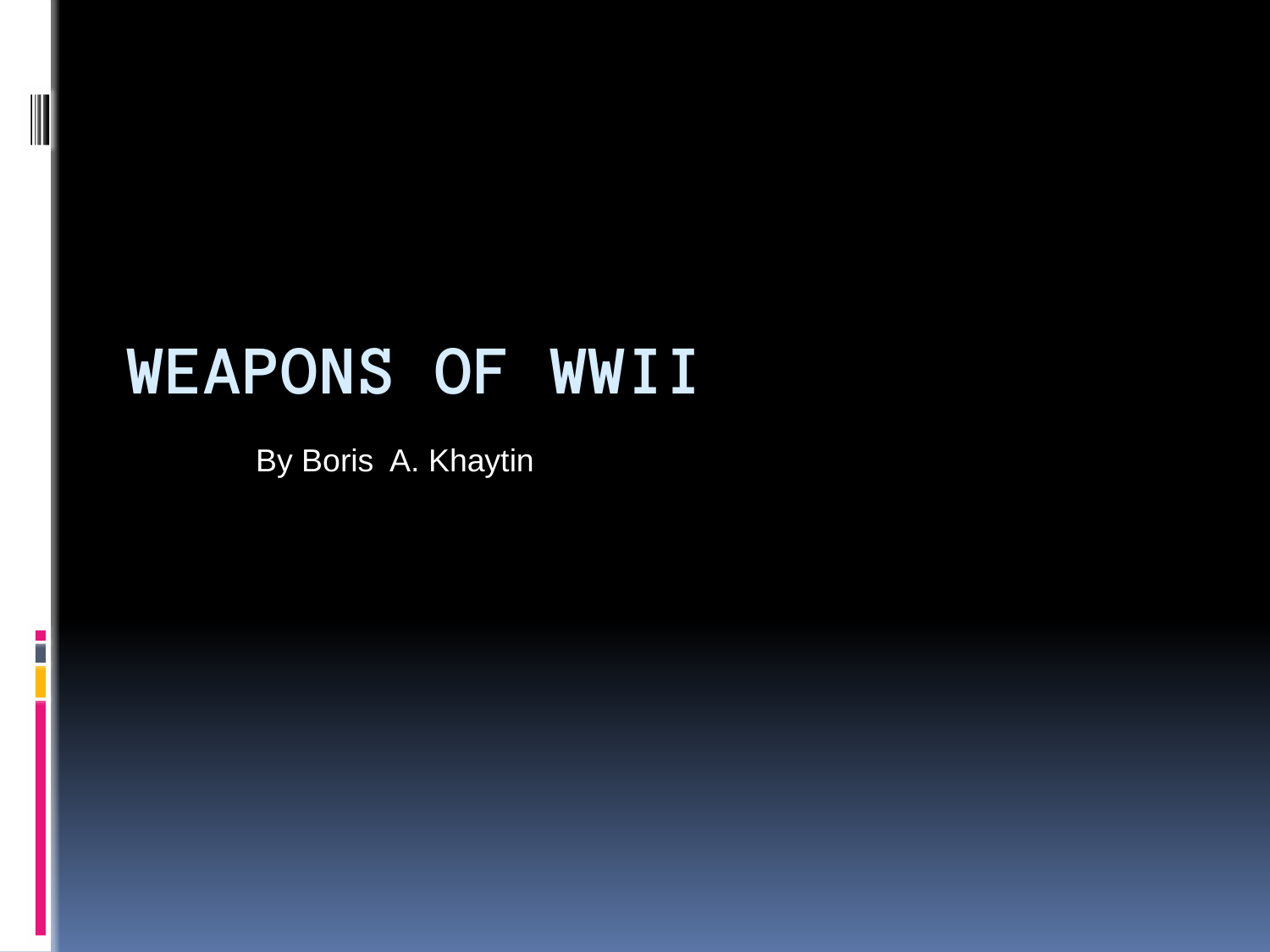

# Weapons of WWII
By Boris  A. Khaytin